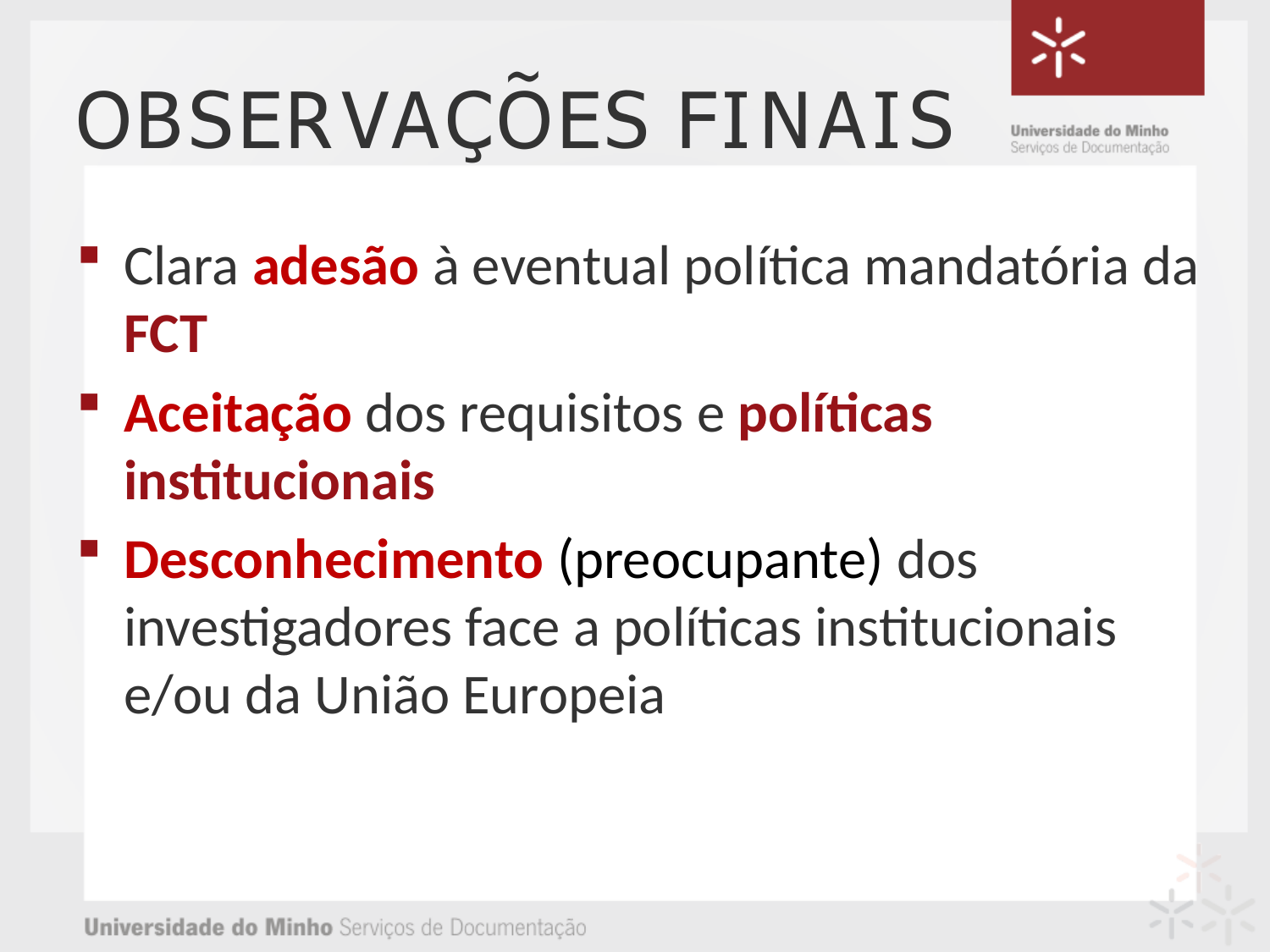

# OBSERVAÇÕES FINAIS
Clara adesão à eventual política mandatória da FCT
Aceitação dos requisitos e políticas institucionais
Desconhecimento (preocupante) dos investigadores face a políticas institucionais e/ou da União Europeia